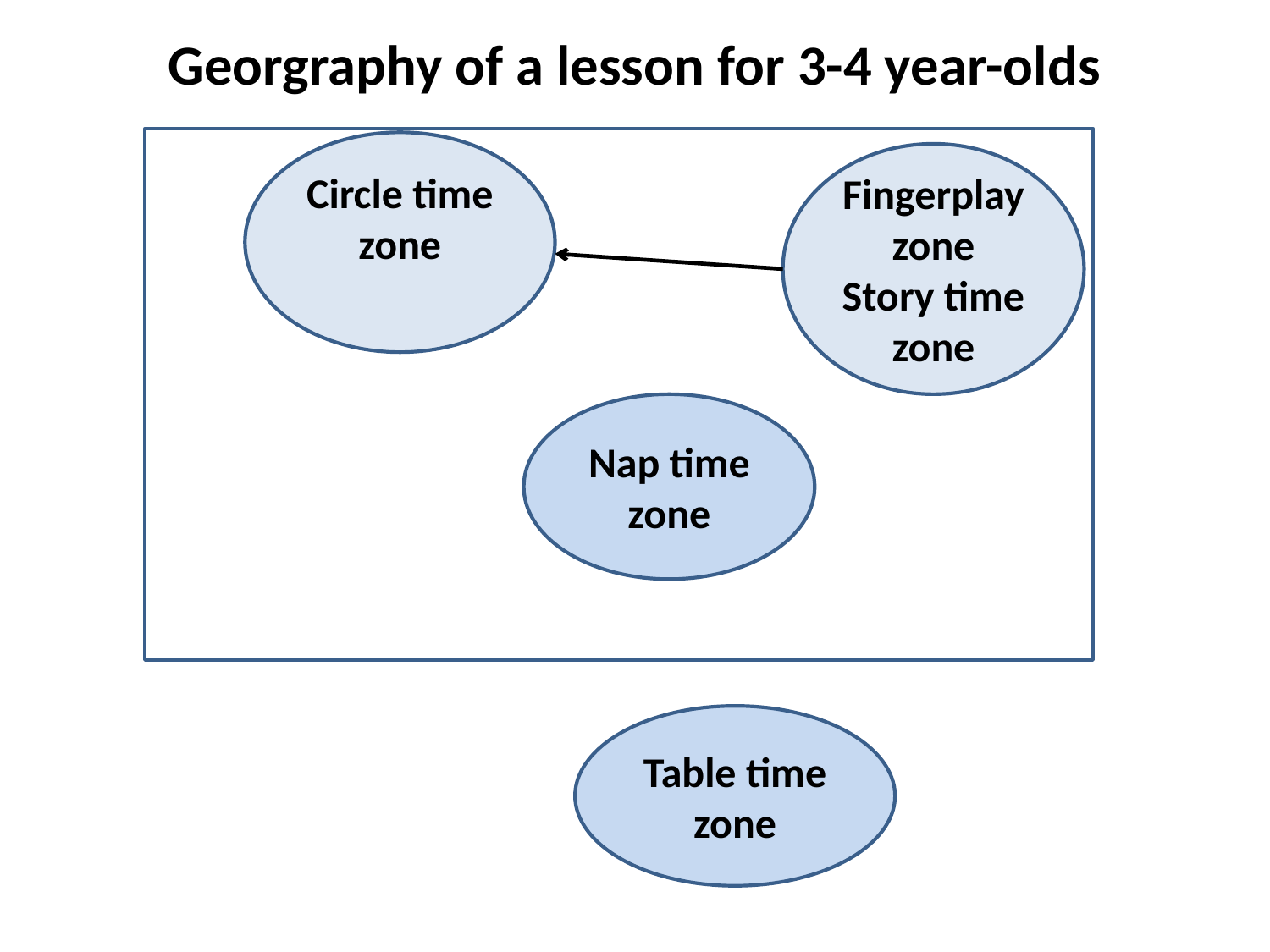

# Georgraphy of a lesson for 3-4 year-olds

Circle time zone

Fingerplay zone
Story time zone

Nap time zone

Table time
zone